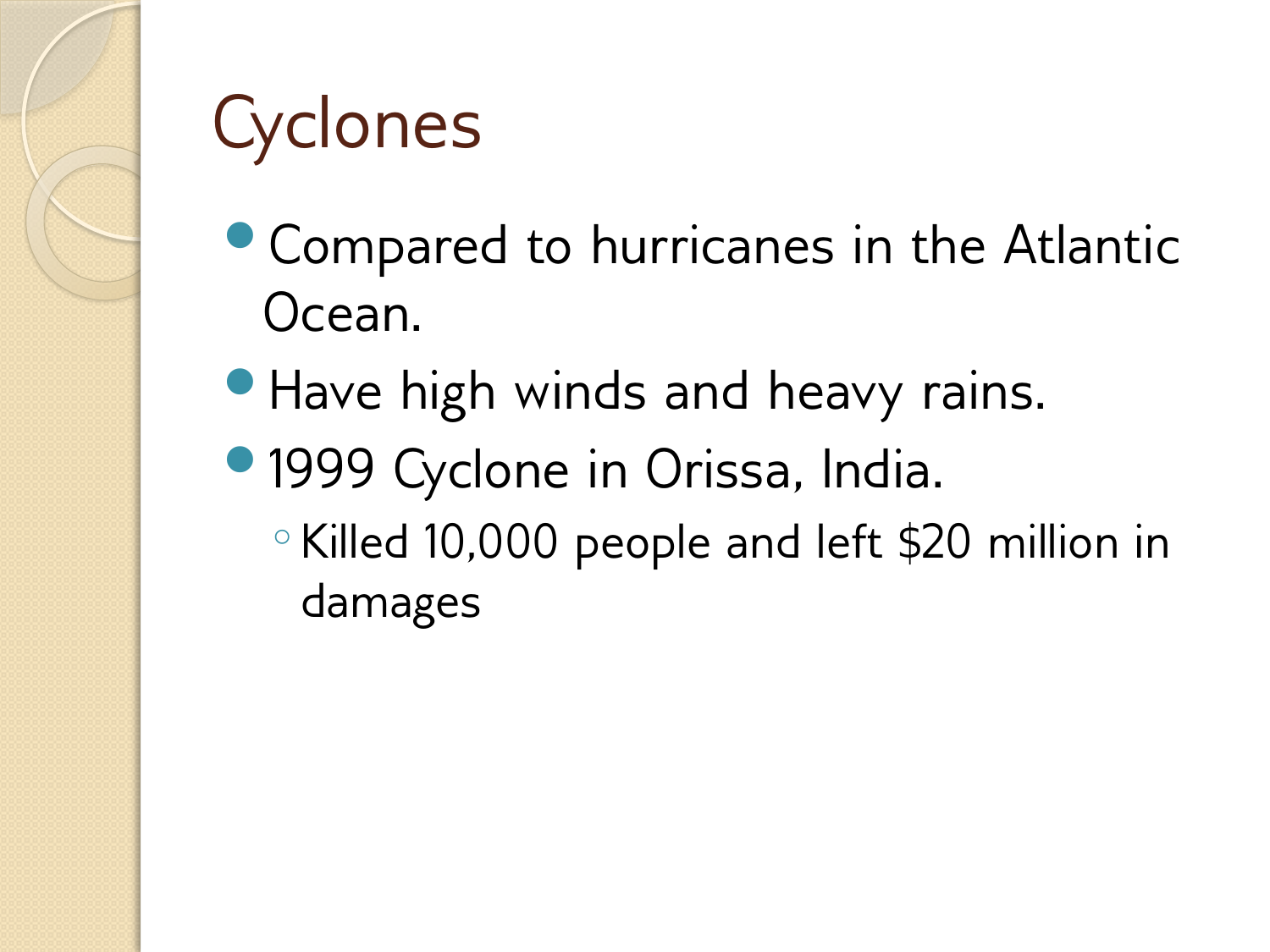

# Cyclones
Compared to hurricanes in the Atlantic Ocean.
Have high winds and heavy rains.
1999 Cyclone in Orissa, India.
Killed 10,000 people and left $20 million in damages